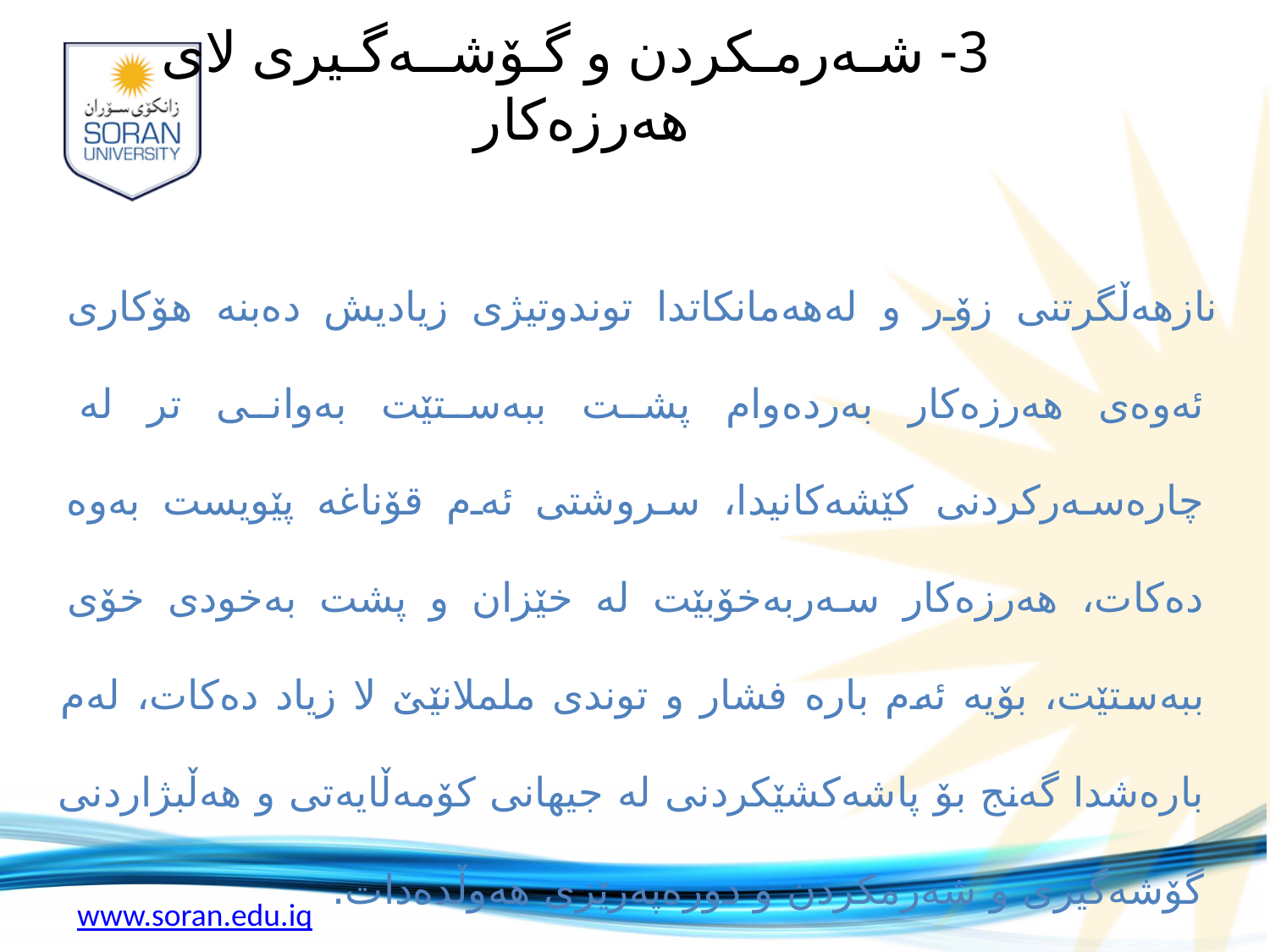

# 3- شـه‌رمـکردن و گـۆشــه‌گـیری لای‌ هه‌رزه‌کار
نازهه‌ڵگرتنی‌ زۆر و له‌هه‌مانکاتدا توندوتیژی‌ زیادیش ده‌بنه‌ هۆکاری‌ ئه‌وه‌ی‌ هه‌رزه‌کار به‌رده‌وام پشت ببه‌ستێت به‌وانی تر له‌ چاره‌سه‌رکردنی‌ کێشه‌کانیدا، سروشتی‌ ئه‌م قۆناغه‌ پێویست به‌وه‌ ده‌کات، هه‌رزه‌کار سه‌ربه‌خۆبێت له‌ خێزان و پشت به‌خودی‌ خۆی‌ ببه‌ستێت، بۆیه‌ ئه‌م باره‌ فشار و توندی‌ ململانێێ لا زیاد ده‌کات، له‌م باره‌شدا گه‌نج بۆ پاشه‌کشێکردنی‌ له‌ جیهانی‌ کۆمه‌ڵایه‌تی‌ و هه‌ڵبژاردنی‌ گۆشه‌گیری‌ و شه‌رمکردن و دوره‌په‌رێزی‌ هه‌وڵده‌دات.